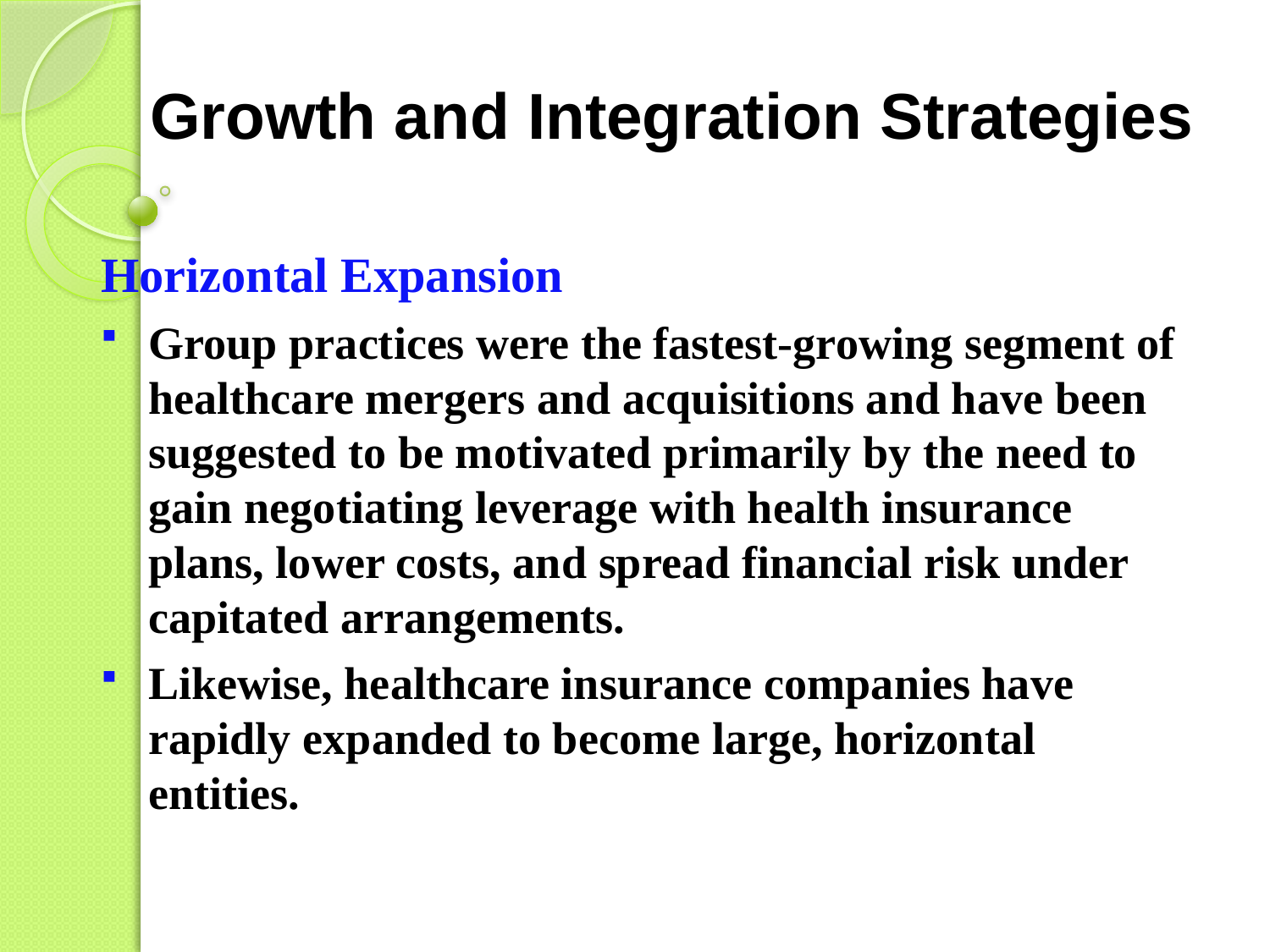

# Growth and Integration Strategies
Horizontal Expansion
Group practices were the fastest-growing segment of healthcare mergers and acquisitions and have been suggested to be motivated primarily by the need to gain negotiating leverage with health insurance plans, lower costs, and spread financial risk under capitated arrangements.
Likewise, healthcare insurance companies have rapidly expanded to become large, horizontal entities.